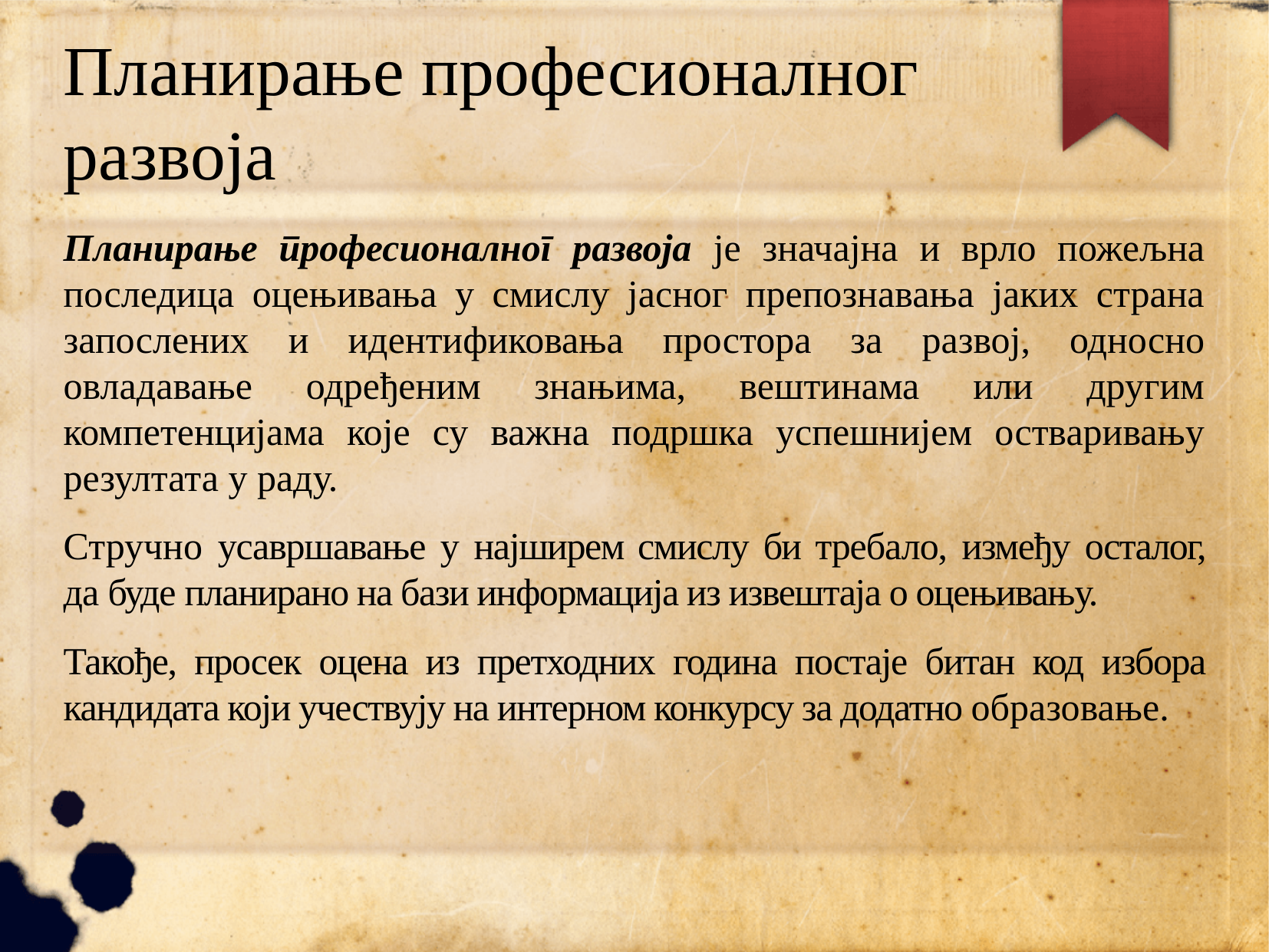

# Планирање професионалног развоја
Планирање професионалног развоја је значајна и врло пожељна последица оцењивања у смислу јасног препознавања јаких страна запослених и идентификовања простора за развој, односно овладавање одређеним знањима, вештинама или другим компетенцијама које су важна подршка успешнијем остваривању резултата у раду.
Стручно усавршавање у најширем смислу би требало, између осталог, да буде планирано на бази информација из извештаја о оцењивању.
Такође, просек оцена из претходних година постаје битан код избора кандидата који учествују на интерном конкурсу за додатно образовање.